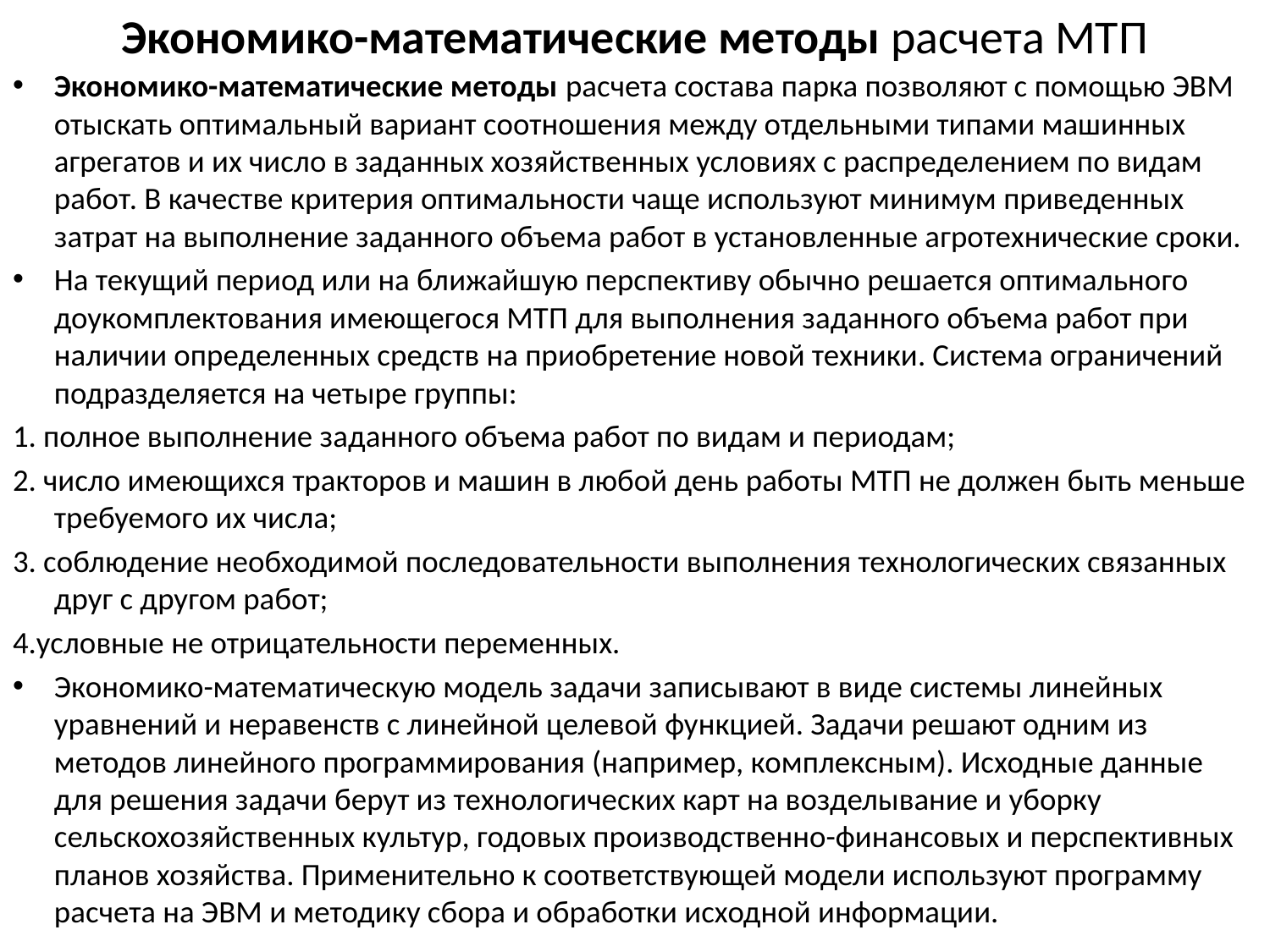

# Экономико-математические методы расчета МТП
Экономико-математические методы расчета состава парка позволяют с помощью ЭВМ отыскать оптимальный вариант соотношения между отдельными типами машинных агрегатов и их число в заданных хозяйственных условиях с распределением по видам работ. В качестве критерия оптимальности чаще используют минимум приведенных затрат на выполнение заданного объема работ в установленные агротехнические сроки.
На текущий период или на ближайшую перспективу обычно решается оптимального доукомплектования имеющегося МТП для выполнения заданного объема работ при наличии определенных средств на приобретение новой техники. Система ограничений подразделяется на четыре группы:
1. полное выполнение заданного объема работ по видам и периодам;
2. число имеющихся тракторов и машин в любой день работы МТП не должен быть меньше требуемого их числа;
3. соблюдение необходимой последовательности выполнения технологических связанных друг с другом работ;
4.условные не отрицательности переменных.
Экономико-математическую модель задачи записывают в виде системы линейных уравнений и неравенств с линейной целевой функцией. Задачи решают одним из методов линейного программирования (например, комплексным). Исходные данные для решения задачи берут из технологических карт на возделывание и уборку сельскохозяйственных культур, годовых производственно-финансовых и перспективных планов хозяйства. Применительно к соответствующей модели используют программу расчета на ЭВМ и методику сбора и обработки исходной информации.